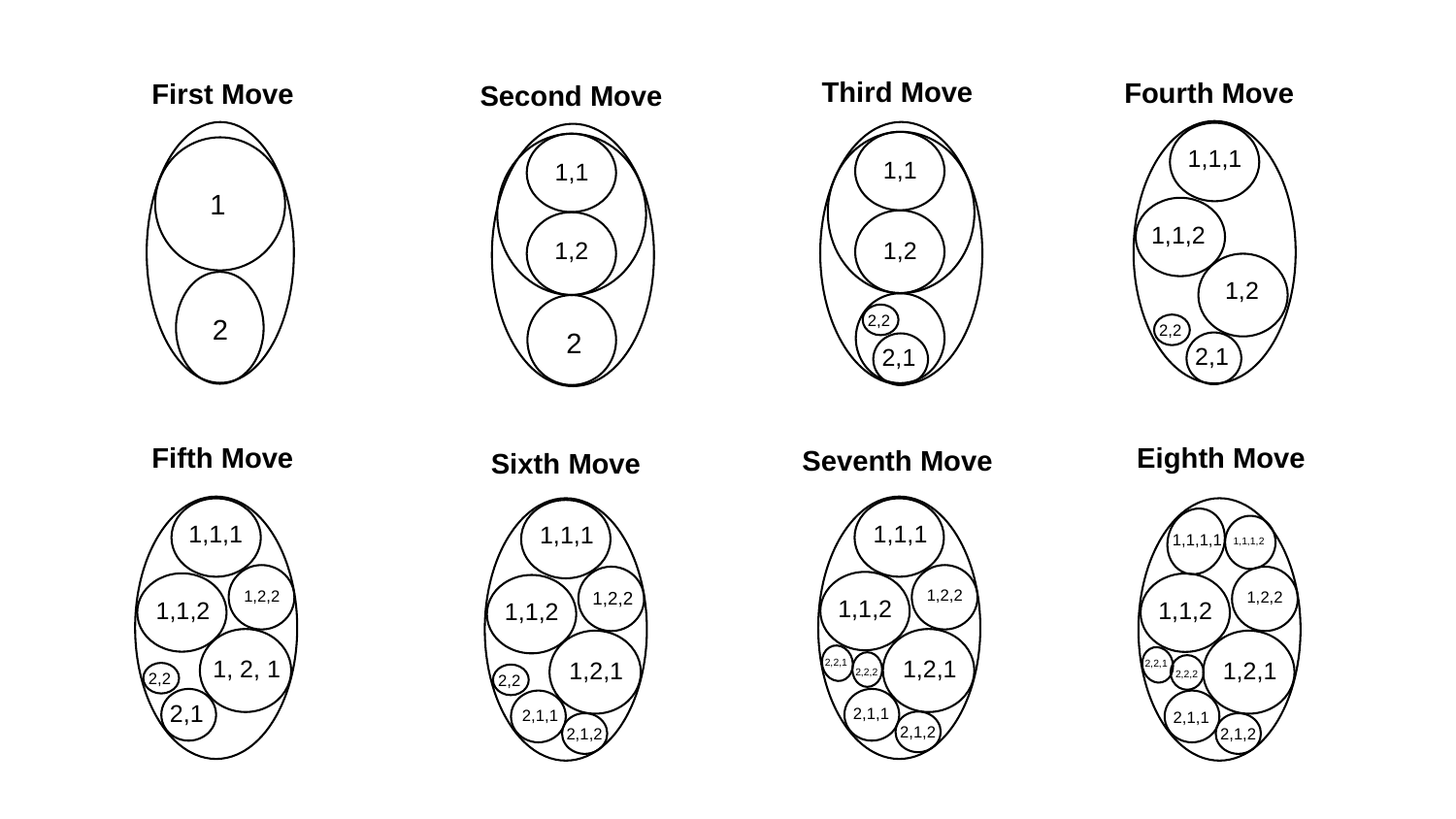

Third Move
Fourth Move
First Move
Second Move

1,1,1
1,1
1,1

1

1,1,2
1,2
1,2

1,2

2,2
2

2,2
2

2,1
2,1
Fifth Move
Eighth Move
Seventh Move
Sixth Move

1,1,1
1,1,1
1,1,1

1,1,1,1
1,1,1,2

1,2,2
1,2,2
1,2,2
1,2,2
1,1,2
1,1,2
1,1,2
1,1,2

1,2,1
1, 2, 1

1,2,1
1,2,1
2,2,1
2,2,1

2,2,2
2,2,2

2,2

2,2

2,1
2,1,1
2,1,1
2,1,1

2,1,2
2,1,2
2,1,2